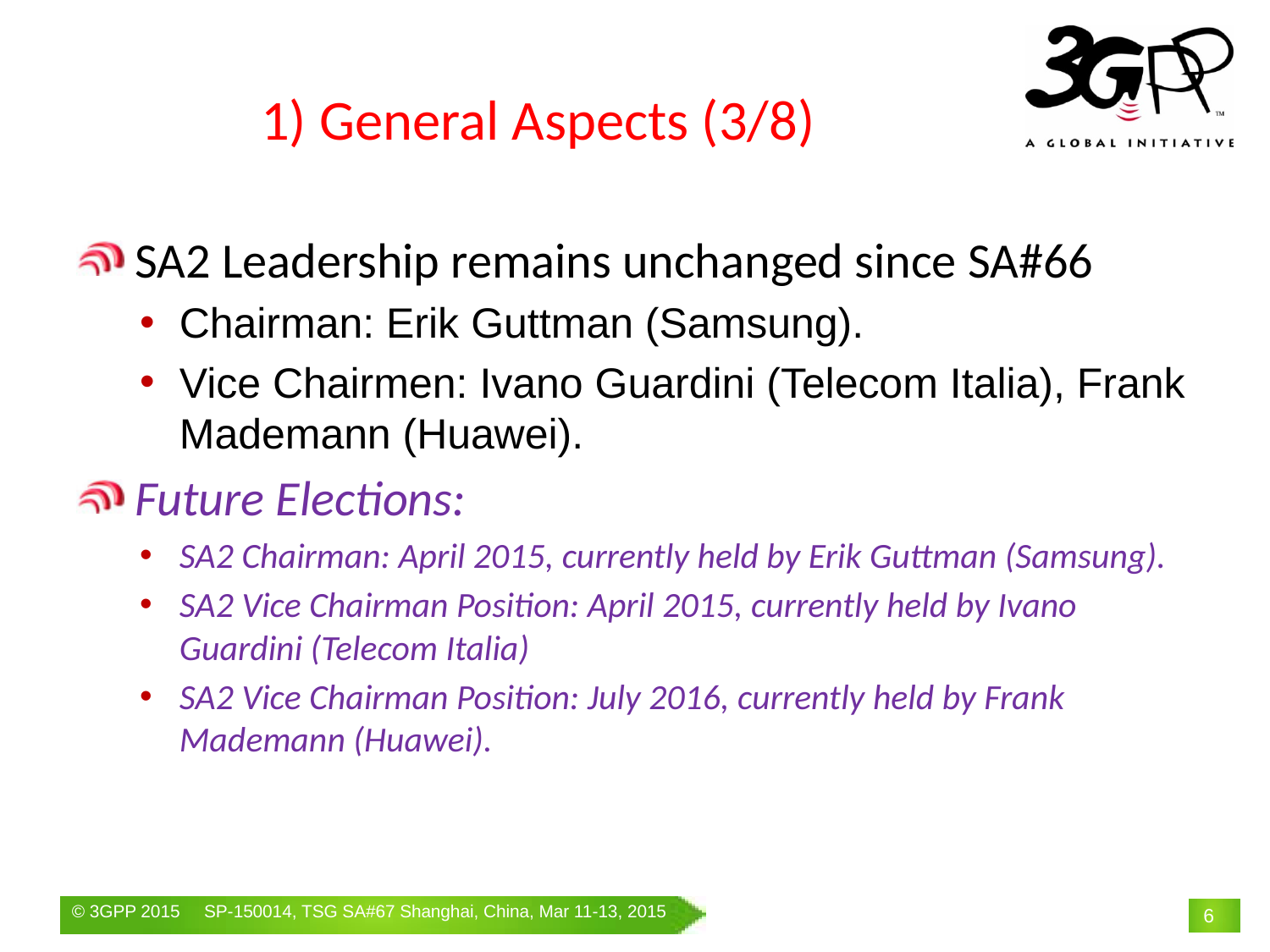

# 1) General Aspects (3/8)
 SA2 Leadership remains unchanged since SA#66
Chairman: Erik Guttman (Samsung).
Vice Chairmen: Ivano Guardini (Telecom Italia), Frank Mademann (Huawei).
 Future Elections:
SA2 Chairman: April 2015, currently held by Erik Guttman (Samsung).
SA2 Vice Chairman Position: April 2015, currently held by Ivano Guardini (Telecom Italia)
SA2 Vice Chairman Position: July 2016, currently held by Frank Mademann (Huawei).